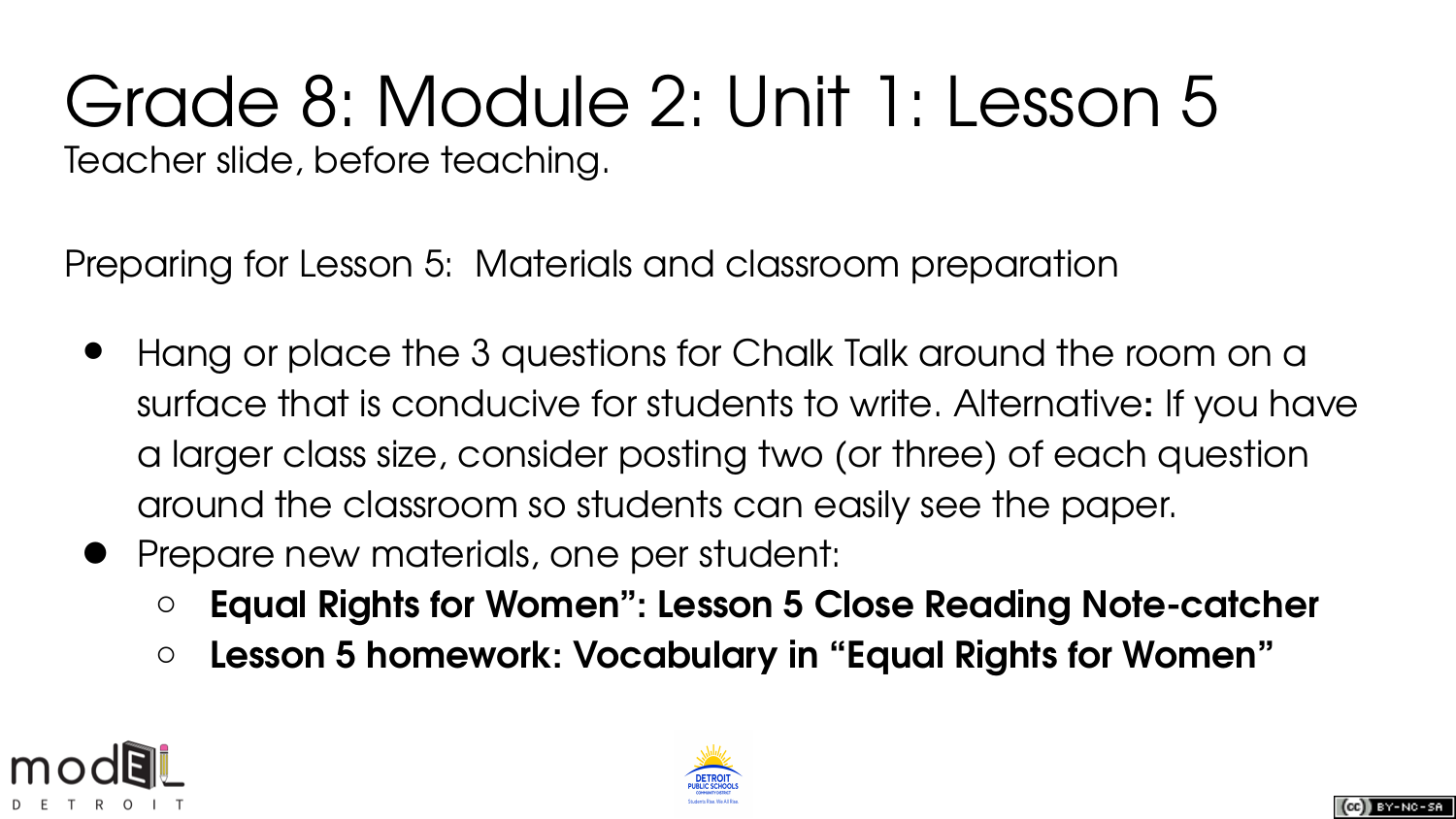

# Grade 8: Module 2: Unit 1: Lesson 5
Teacher slide, before teaching.
Preparing for Lesson 5:  Materials and classroom preparation

Hang or place the 3 questions for Chalk Talk around the room on a surface that is conducive for students to write. Alternative: If you have a larger class size, consider posting two (or three) of each question around the classroom so students can easily see the paper.
Prepare new materials, one per student:
Equal Rights for Women”: Lesson 5 Close Reading Note-catcher
Lesson 5 homework: Vocabulary in “Equal Rights for Women”